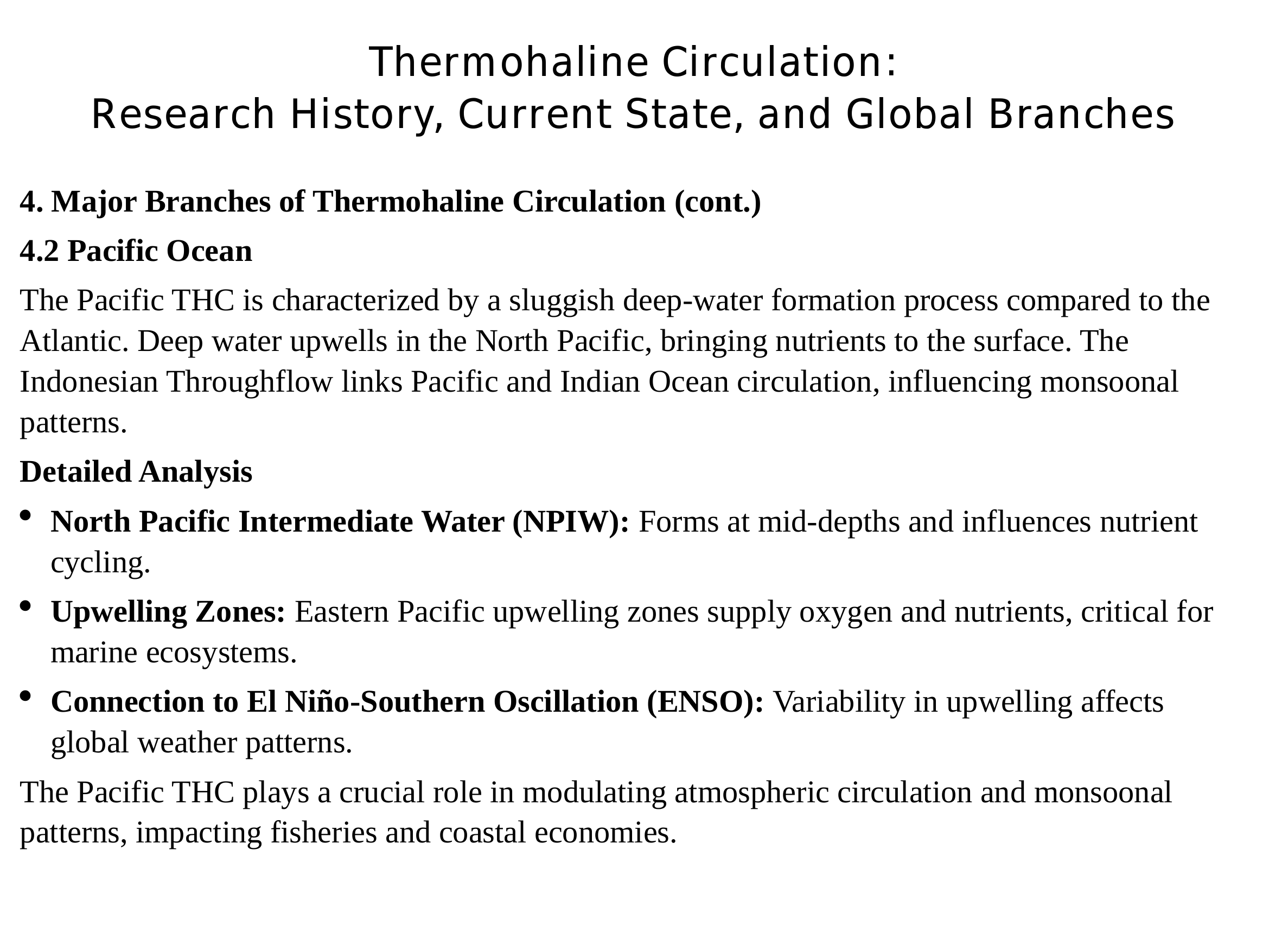

Thermohaline Circulation:
Research History, Current State, and Global Branches
4. Major Branches of Thermohaline Circulation (cont.)
4.2 Pacific Ocean
The Pacific THC is characterized by a sluggish deep-water formation process compared to the Atlantic. Deep water upwells in the North Pacific, bringing nutrients to the surface. The Indonesian Throughflow links Pacific and Indian Ocean circulation, influencing monsoonal patterns.
Detailed Analysis
North Pacific Intermediate Water (NPIW): Forms at mid-depths and influences nutrient cycling.
Upwelling Zones: Eastern Pacific upwelling zones supply oxygen and nutrients, critical for marine ecosystems.
Connection to El Niño-Southern Oscillation (ENSO): Variability in upwelling affects global weather patterns.
The Pacific THC plays a crucial role in modulating atmospheric circulation and monsoonal patterns, impacting fisheries and coastal economies.